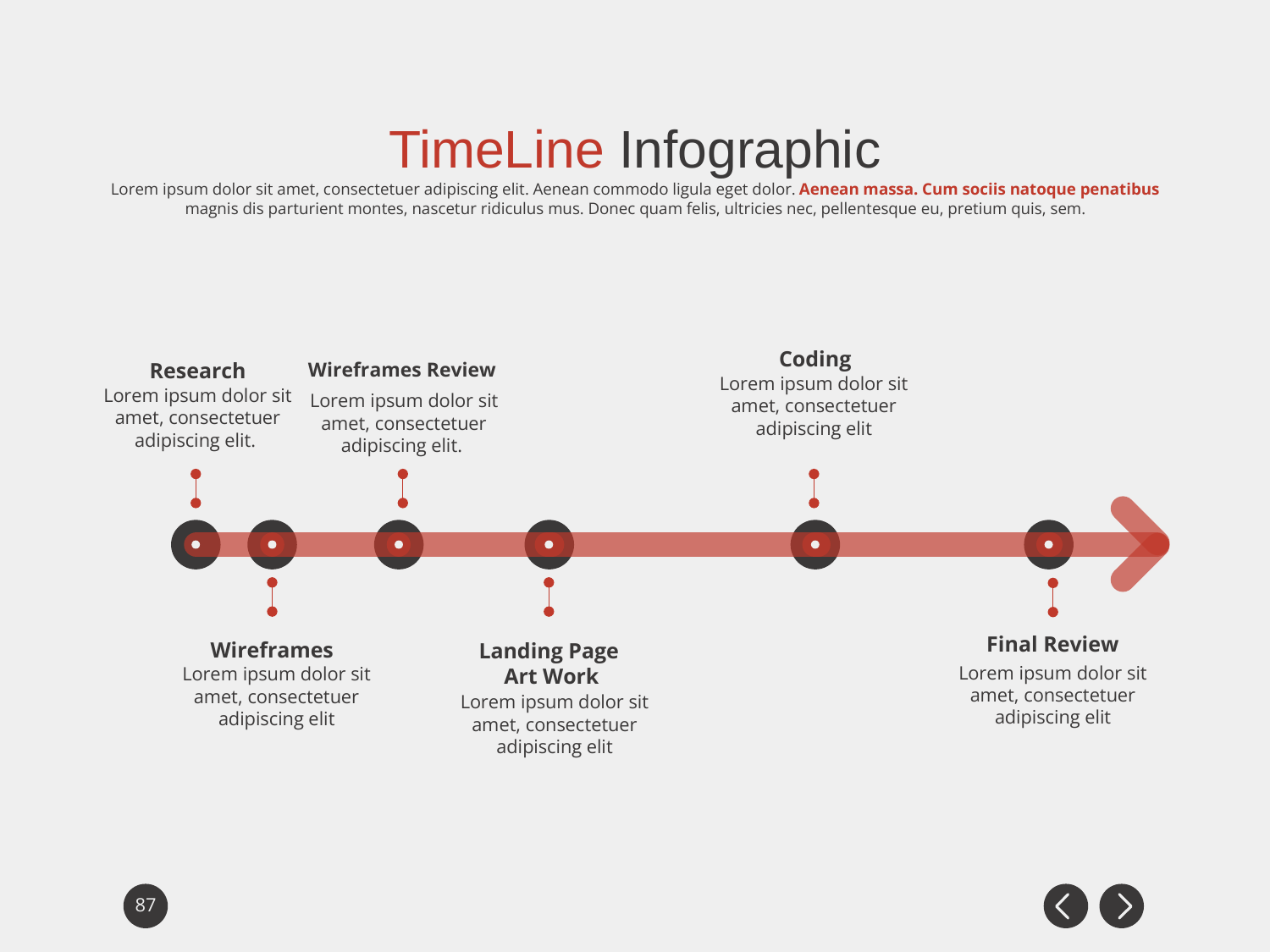

TimeLine Infographic
Lorem ipsum dolor sit amet, consectetuer adipiscing elit. Aenean commodo ligula eget dolor. Aenean massa. Cum sociis natoque penatibus magnis dis parturient montes, nascetur ridiculus mus. Donec quam felis, ultricies nec, pellentesque eu, pretium quis, sem.
Coding
Research
Wireframes Review
Lorem ipsum dolor sit amet, consectetuer adipiscing elit
Lorem ipsum dolor sit amet, consectetuer adipiscing elit.
Lorem ipsum dolor sit amet, consectetuer adipiscing elit.

Final Review
Wireframes
Landing Page
 Art Work
Lorem ipsum dolor sit amet, consectetuer adipiscing elit
Lorem ipsum dolor sit amet, consectetuer adipiscing elit
Lorem ipsum dolor sit amet, consectetuer adipiscing elit